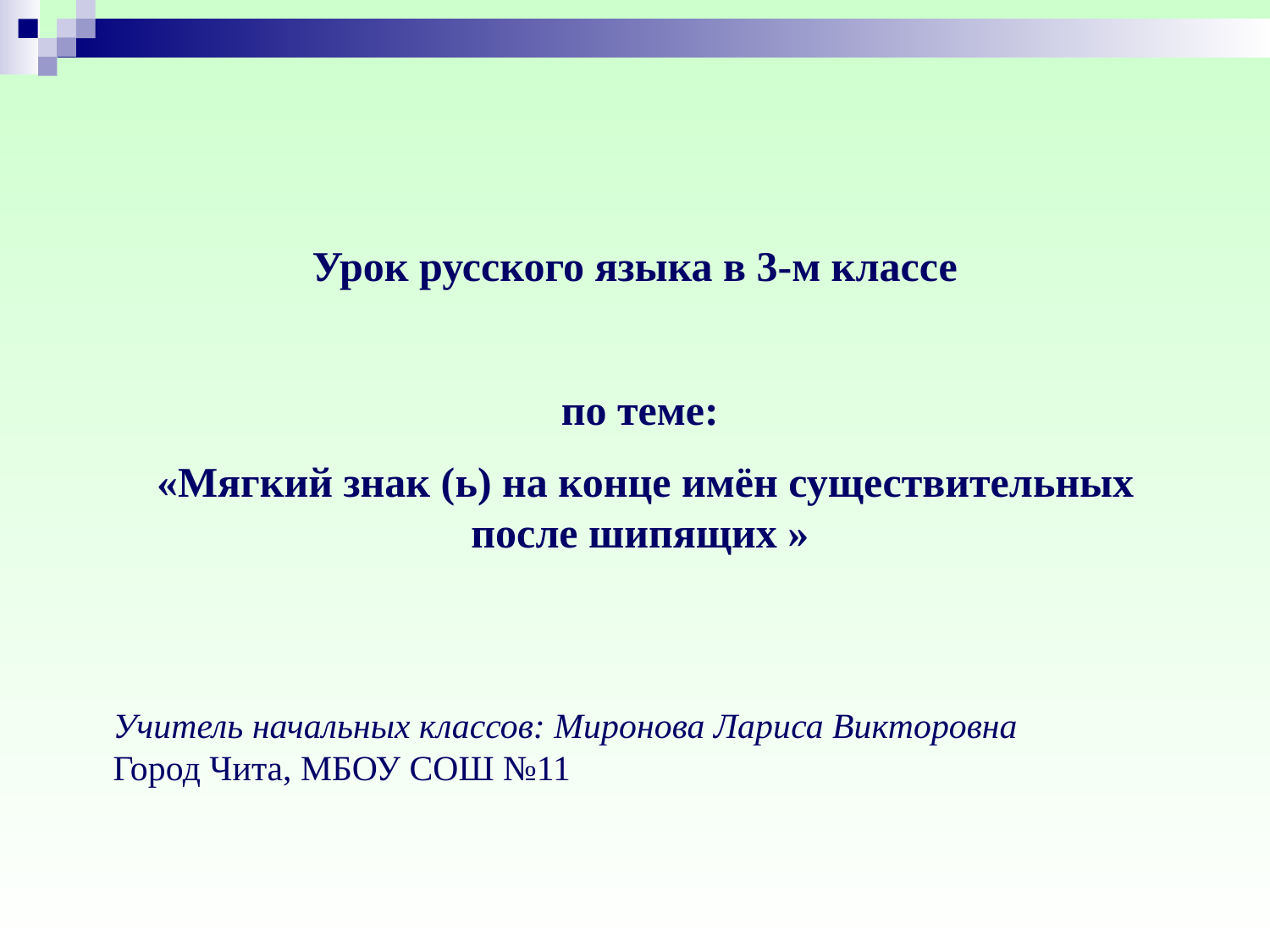

Урок русского языка в 3-м классе

по теме:
 «Мягкий знак (ь) на конце имён существительных после шипящих »

# Учитель начальных классов: Миронова Лариса Викторовна Город Чита, МБОУ СОШ №11